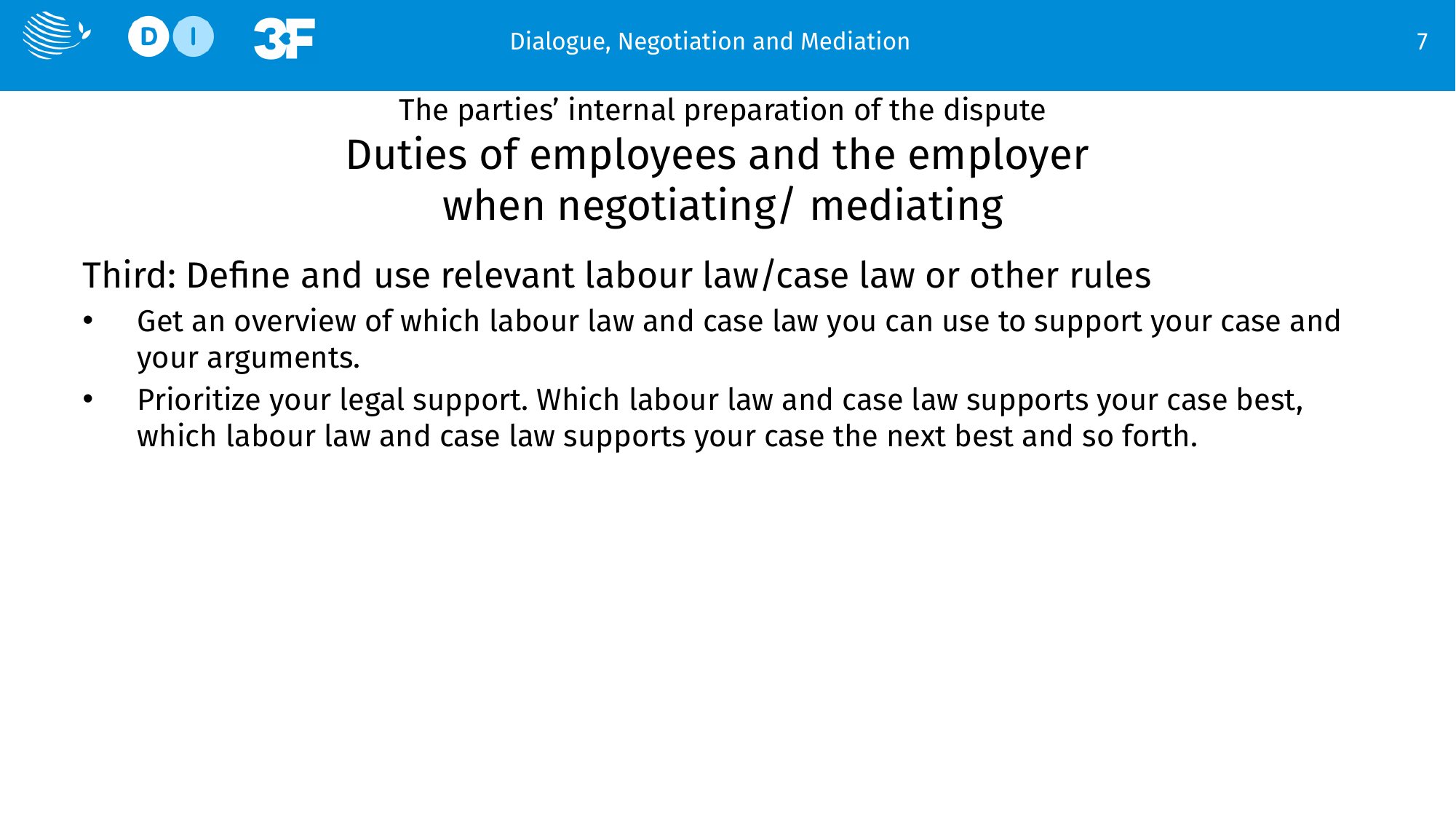

Dialogue, Negotiation and Mediation
7
# The parties’ internal preparation of the dispute Duties of employees and the employer when negotiating/ mediating
Third: Define and use relevant labour law/case law or other rules
Get an overview of which labour law and case law you can use to support your case and your arguments.
Prioritize your legal support. Which labour law and case law supports your case best, which labour law and case law supports your case the next best and so forth.